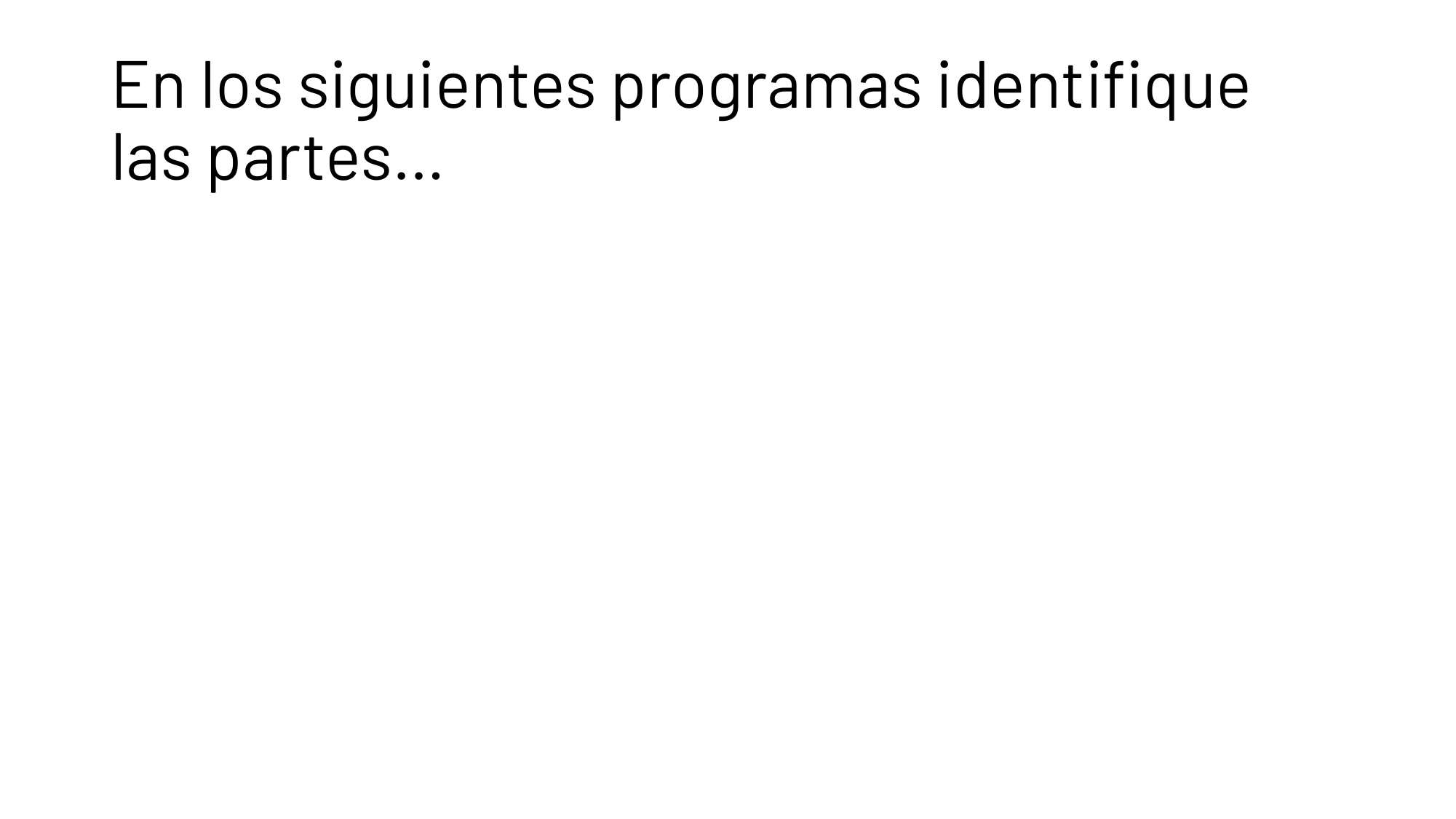

# En los siguientes programas identifique las partes…